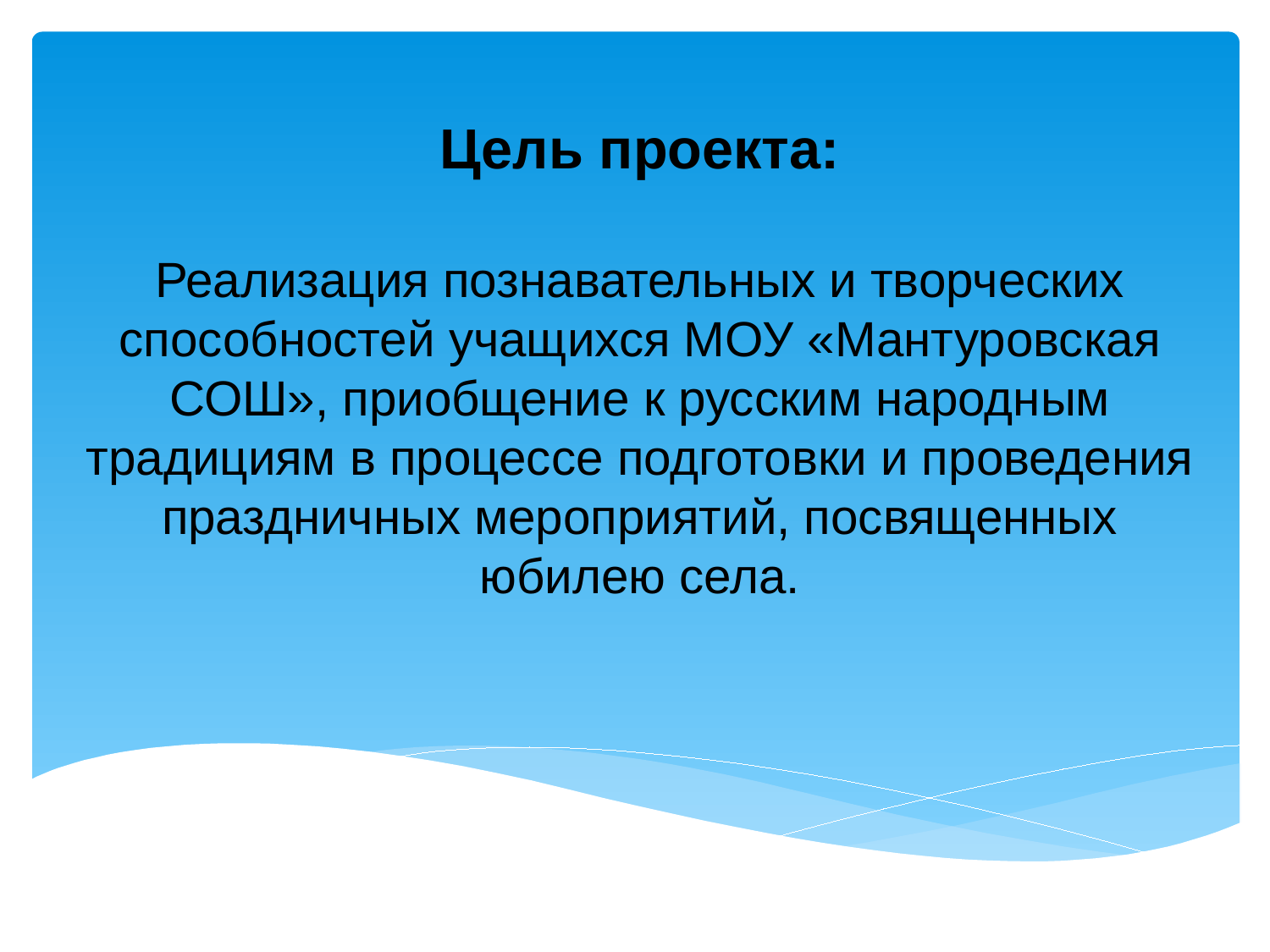

Цель проекта:

Реализация познавательных и творческих способностей учащихся МОУ «Мантуровская СОШ», приобщение к русским народным традициям в процессе подготовки и проведения праздничных мероприятий, посвященных юбилею села.